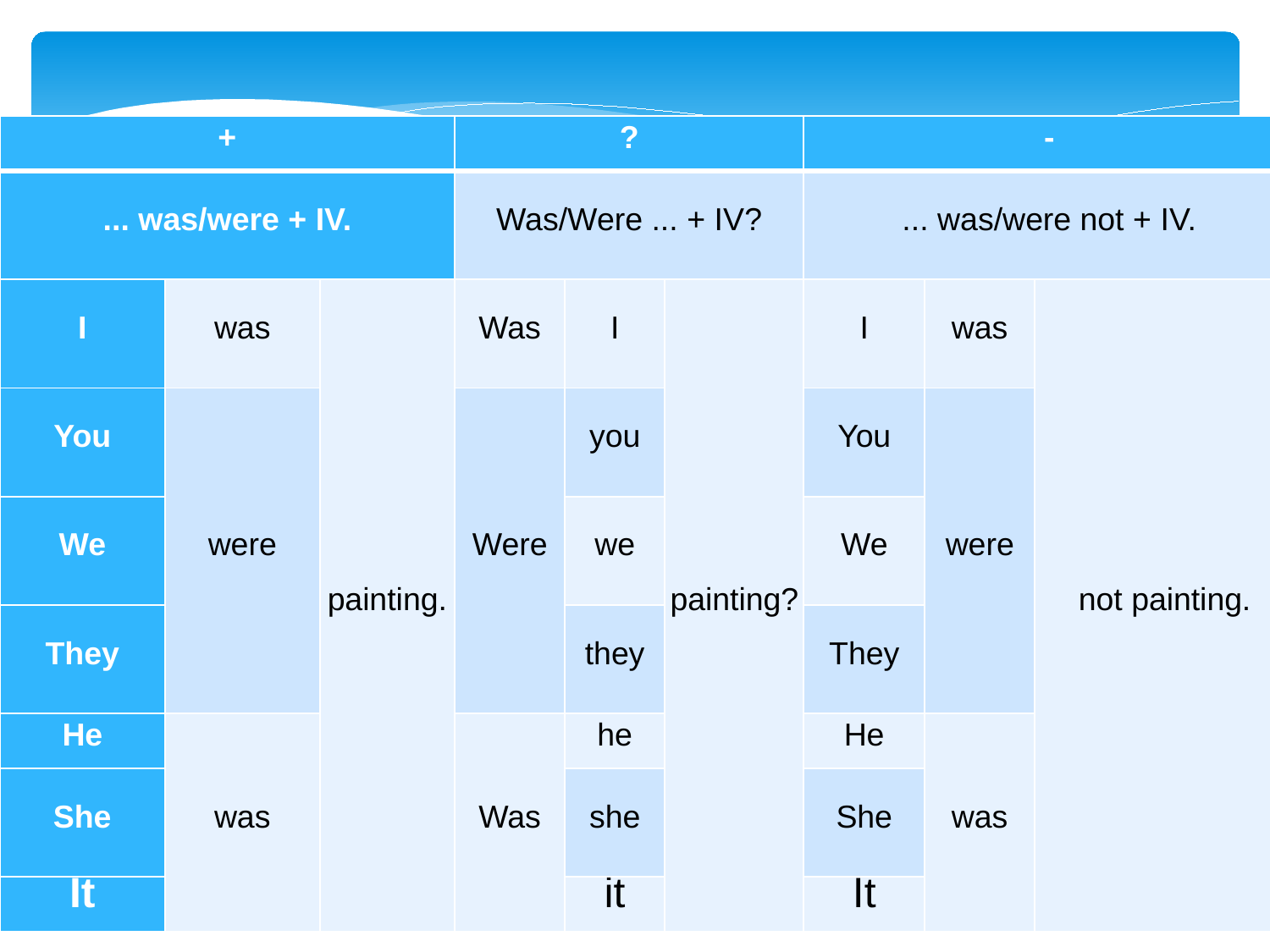

| + |  |  | ? |  |  | - |  |  |
| --- | --- | --- | --- | --- | --- | --- | --- | --- |
| ... was/were + IV. |  |  | Was/Were ... + IV? |  |  | ... was/were not + IV. |  |  |
| I | was | painting. | Was | I | painting? | I | was | not painting. |
| You | were |  | Were | you |  | You | were |  |
| We |  |  |  | we |  | We |  |  |
| They |  |  |  | they |  | They |  |  |
| He | was |  | Was | he |  | He | was |  |
| She |  |  |  | she |  | She |  |  |
| It |  |  |  | it |  | It |  |  |